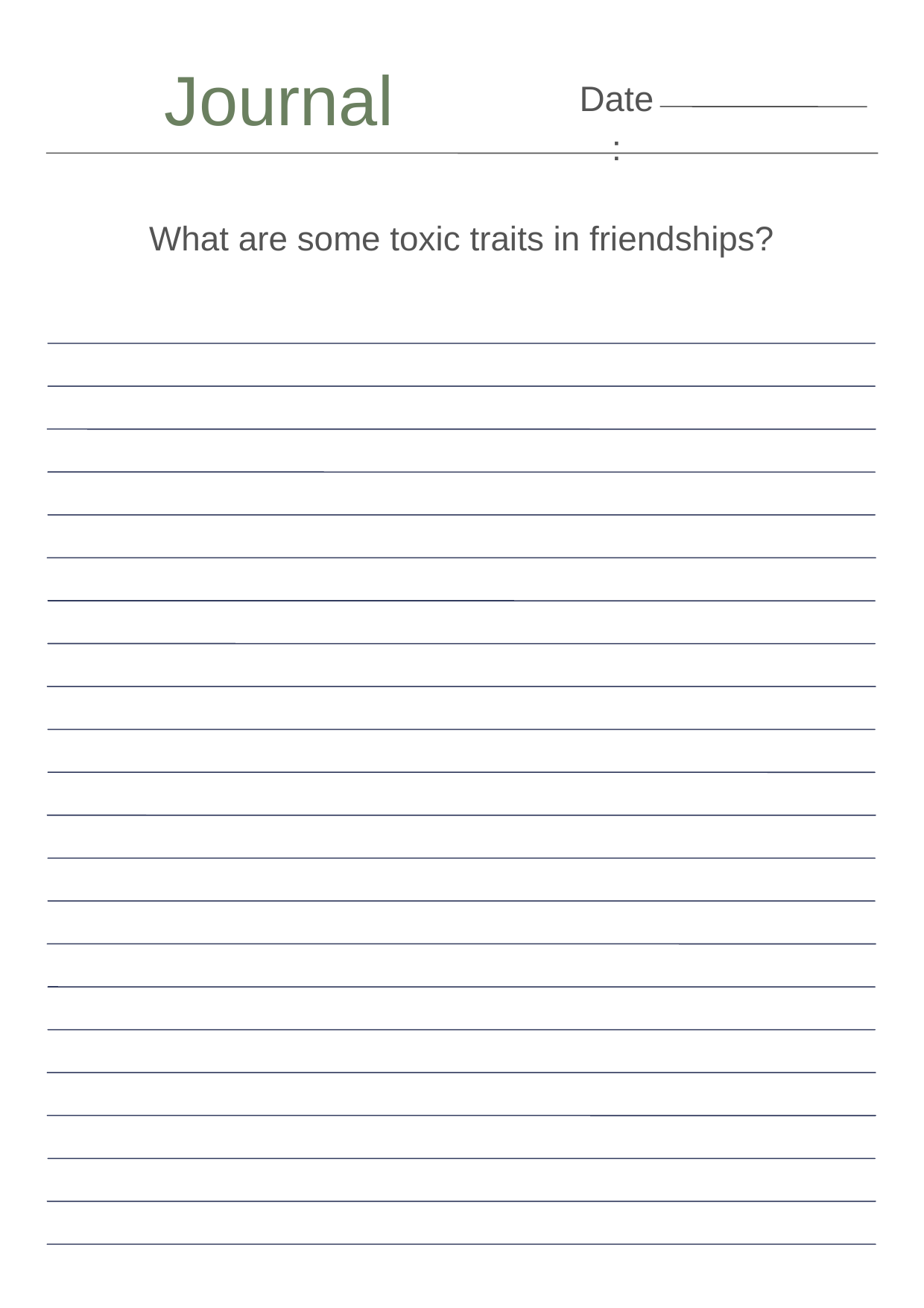

Journal
Date:

What are some toxic traits in friendships?